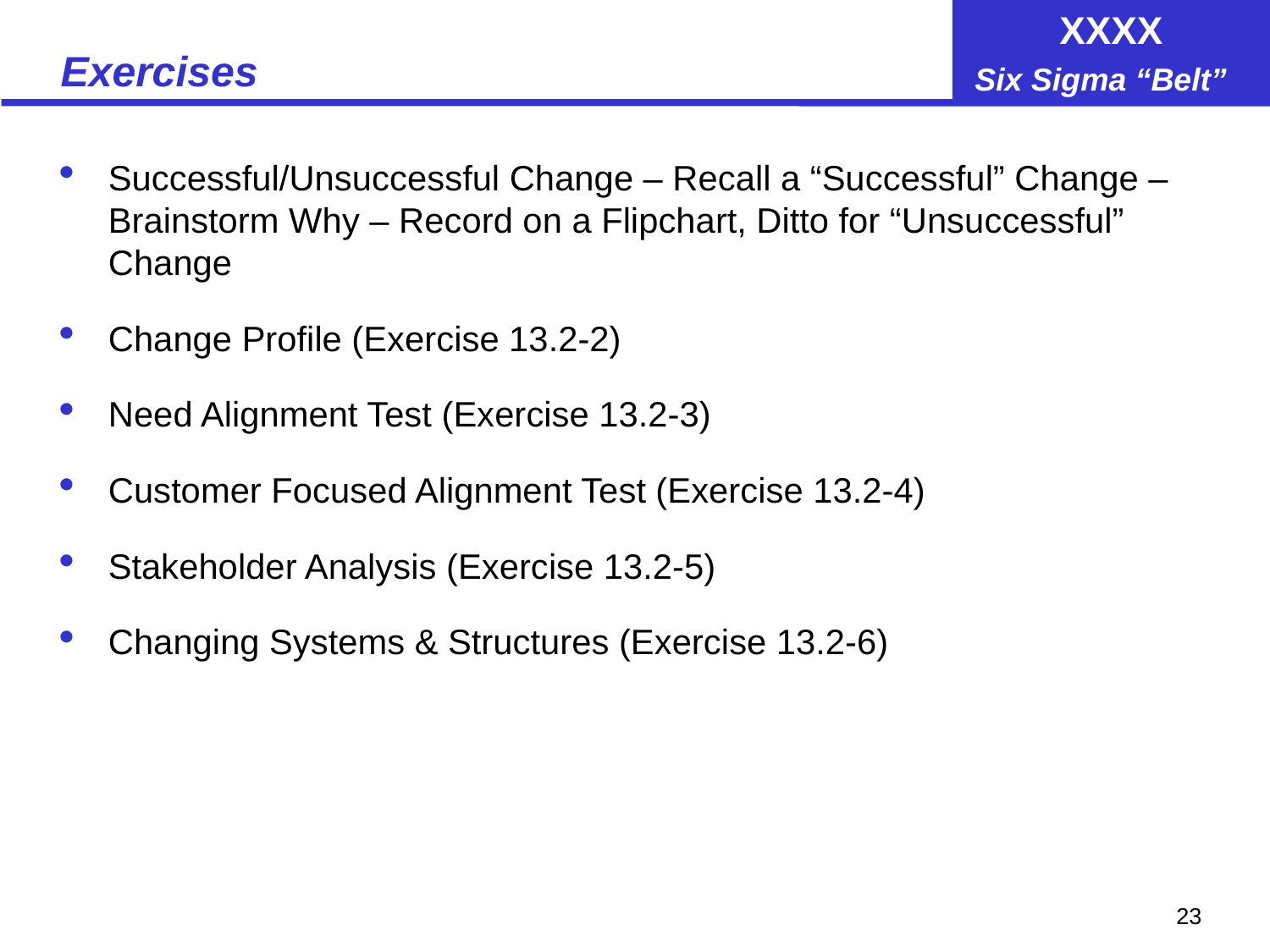

# Exercises
Successful/Unsuccessful Change – Recall a “Successful” Change – Brainstorm Why – Record on a Flipchart, Ditto for “Unsuccessful” Change
Change Profile (Exercise 13.2-2)
Need Alignment Test (Exercise 13.2-3)
Customer Focused Alignment Test (Exercise 13.2-4)
Stakeholder Analysis (Exercise 13.2-5)
Changing Systems & Structures (Exercise 13.2-6)